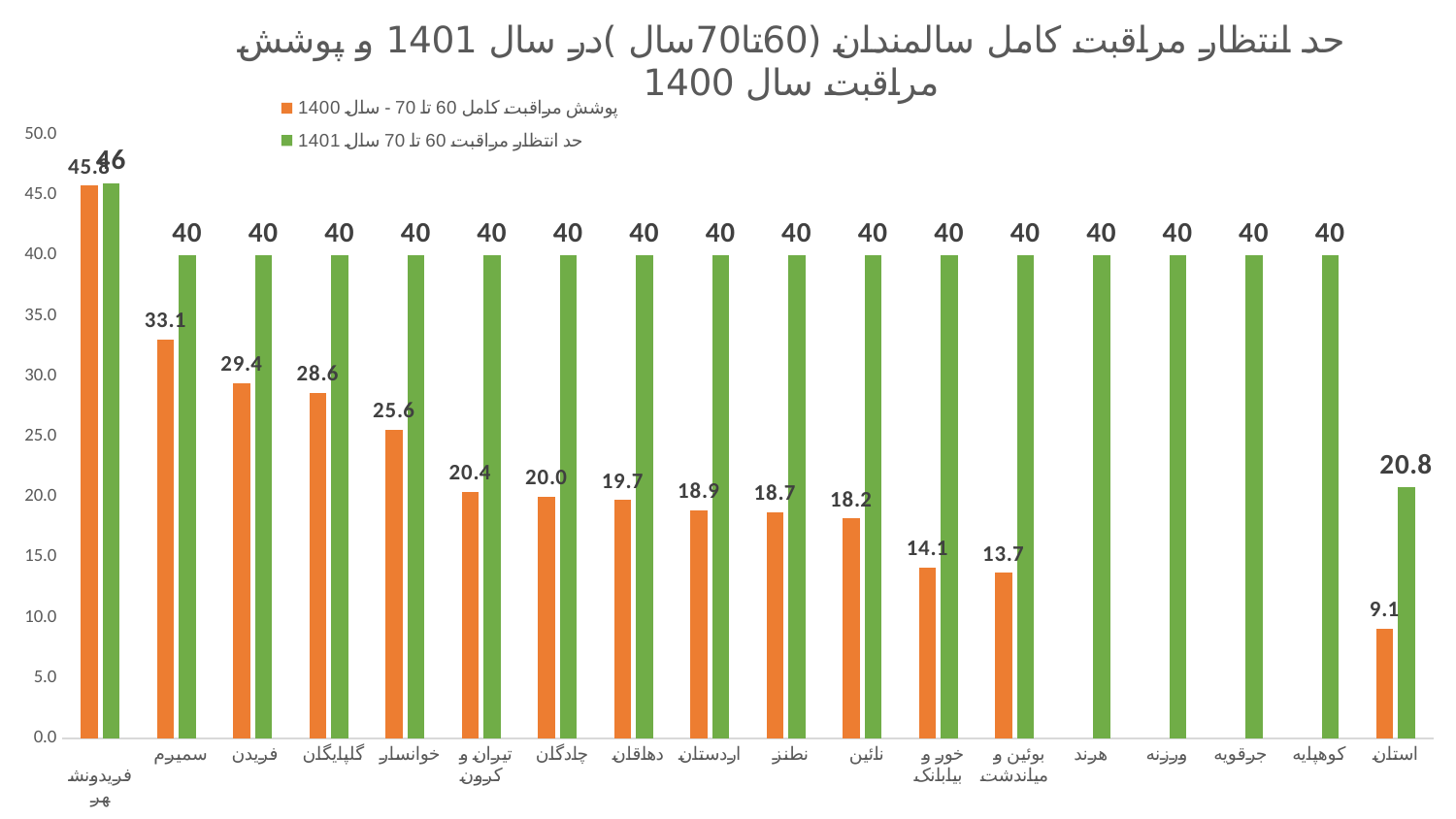

### Chart: حد انتظار مراقبت کامل سالمندان (60تا70سال )در سال 1401 و پوشش مراقبت سال 1400

| Category | پوشش مراقبت کامل 60 تا 70 - سال 1400 | حد انتظار مراقبت 60 تا 70 سال 1401 |
|---|---|---|
|   فریدونشهر | 45.78 | 46.0 |
|   سمیرم | 33.06 | 40.0 |
|  فریدن | 29.4 | 40.0 |
|   گلپایگان | 28.6 | 40.0 |
|   خوانسار | 25.56 | 40.0 |
|   تیران و کرون | 20.43 | 40.0 |
|   چادگان | 20.01 | 40.0 |
|   دهاقان | 19.72 | 40.0 |
| اردستان | 18.87 | 40.0 |
|   نطنز | 18.72 | 40.0 |
|   نائین | 18.22 | 40.0 |
|   خور و بیابانک | 14.14 | 40.0 |
|   بوئین و میاندشت | 13.69 | 40.0 |
| هرند | None | 40.0 |
| ورزنه | None | 40.0 |
| جرقویه  | None | 40.0 |
| کوهپایه | None | 40.0 |
| استان | 9.1 | 20.8 |